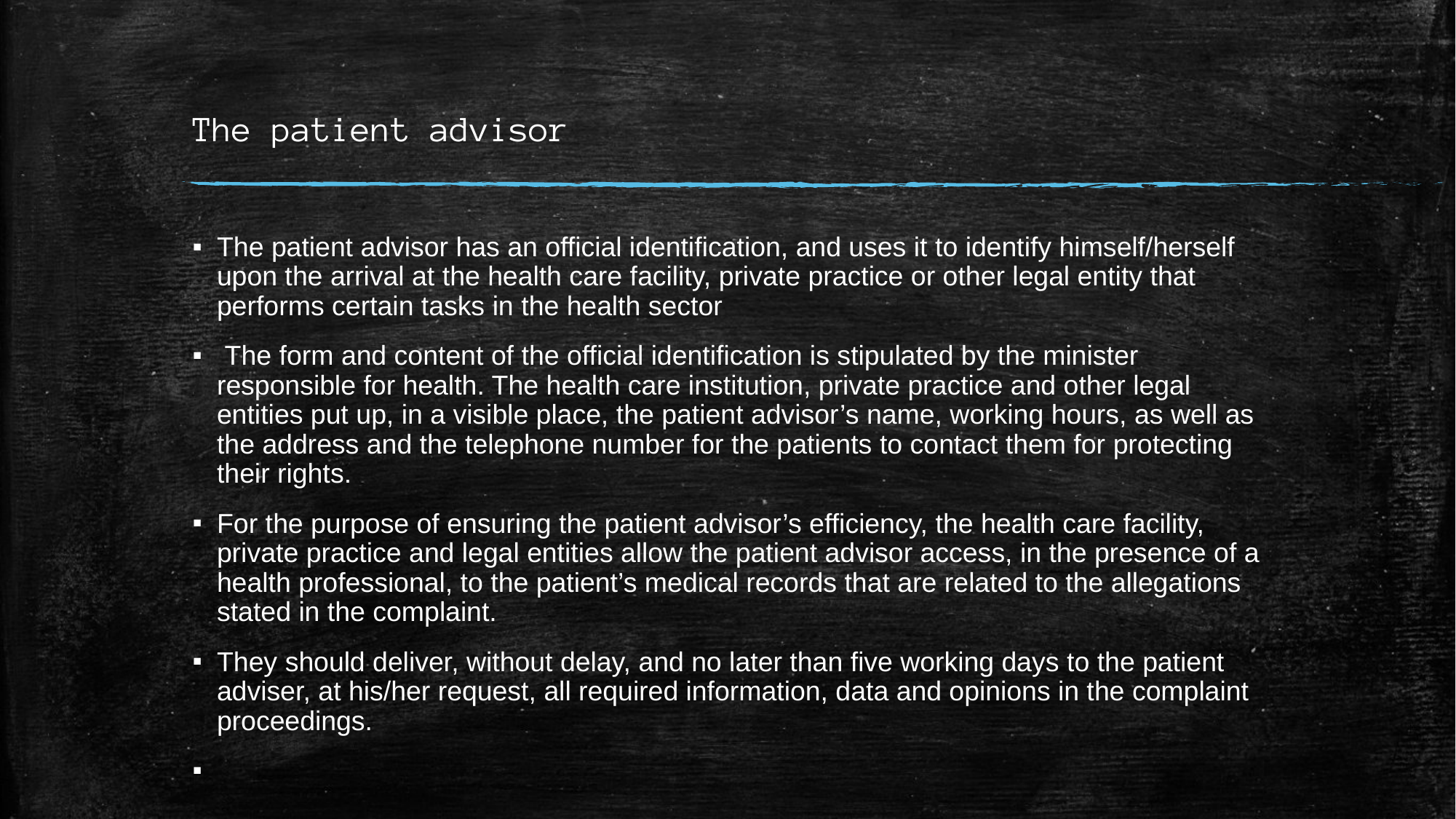

# The patient advisor
The patient advisor has an official identiﬁcation, and uses it to identify himself/herself upon the arrival at the health care facility, private practice or other legal entity that performs certain tasks in the health sector
 The form and content of the official identiﬁcation is stipulated by the minister responsible for health. The health care institution, private practice and other legal entities put up, in a visible place, the patient advisor’s name, working hours, as well as the address and the telephone number for the patients to contact them for protecting their rights.
For the purpose of ensuring the patient advisor’s efficiency, the health care facility, private practice and legal entities allow the patient advisor access, in the presence of a health professional, to the patient’s medical records that are related to the allegations stated in the complaint.
They should deliver, without delay, and no later than ﬁve working days to the patient adviser, at his/her request, all required information, data and opinions in the complaint proceedings.